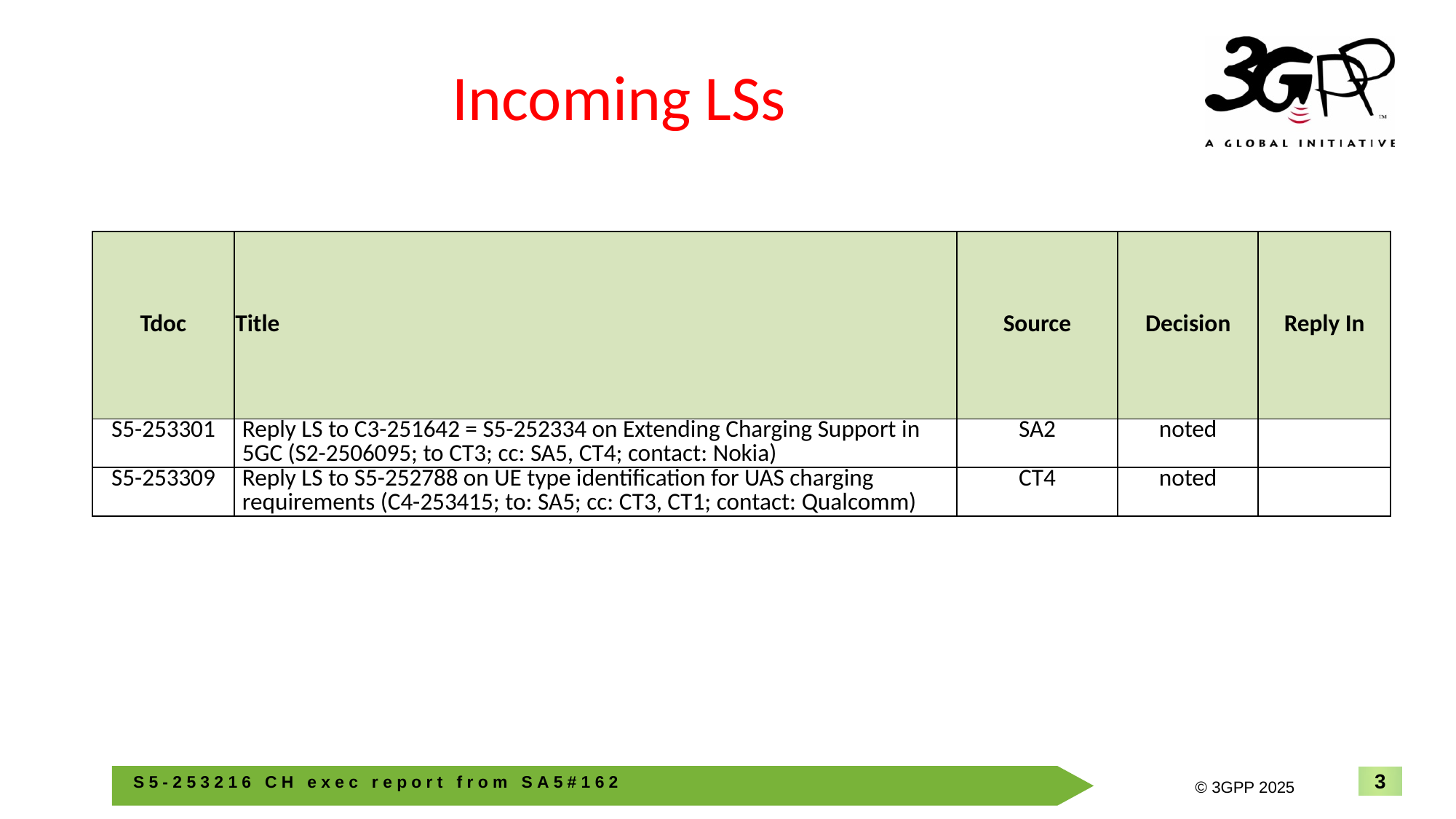

# Incoming LSs
| Tdoc | Title | Source | Decision | Reply In |
| --- | --- | --- | --- | --- |
| S5-253301 | Reply LS to C3-251642 = S5-252334 on Extending Charging Support in 5GC (S2-2506095; to CT3; cc: SA5, CT4; contact: Nokia) | SA2 | noted |  |
| S5-253309 | Reply LS to S5-252788 on UE type identification for UAS charging requirements (C4-253415; to: SA5; cc: CT3, CT1; contact: Qualcomm) | CT4 | noted |  |